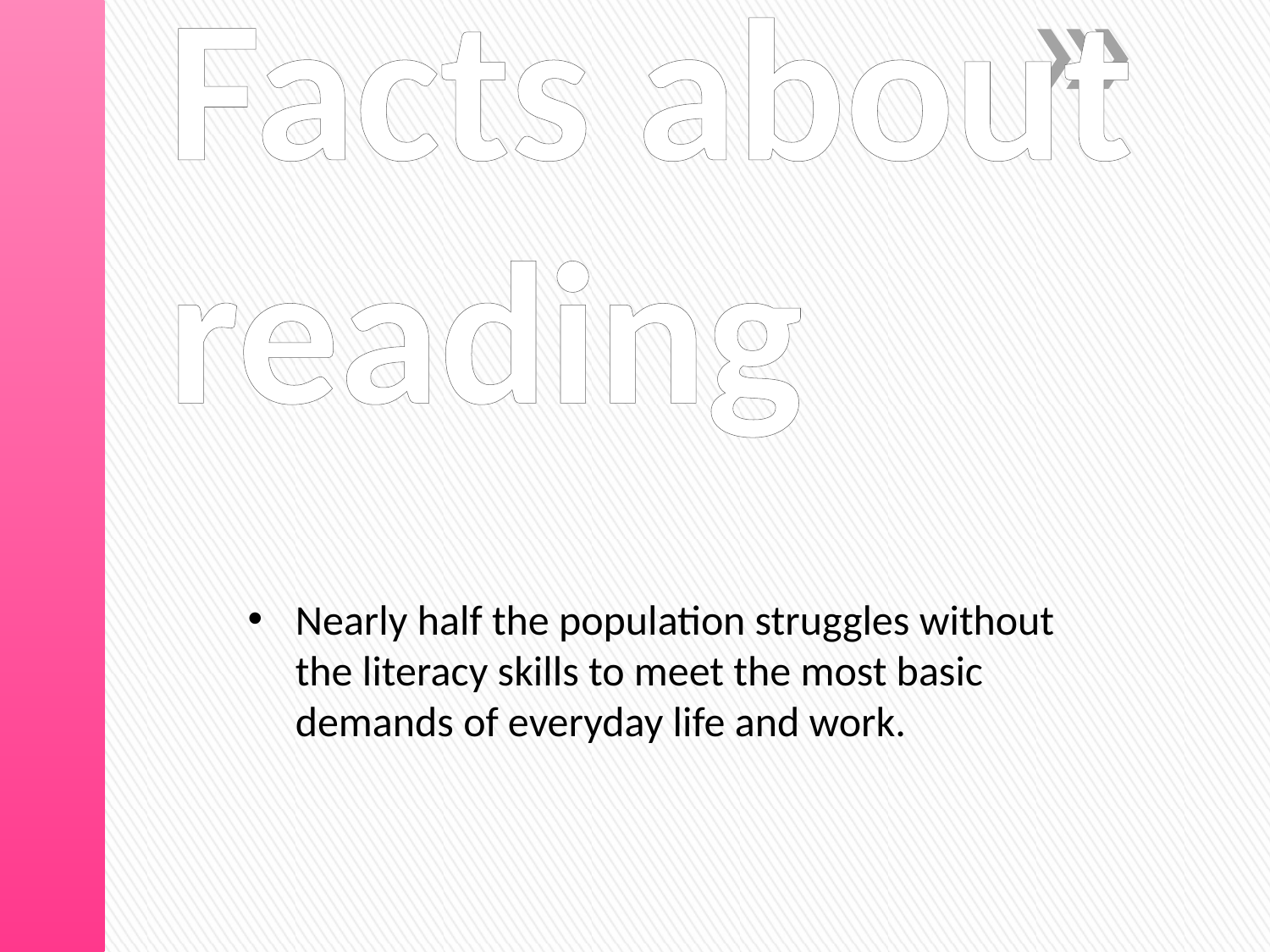

# Facts about reading
Nearly half the population struggles without the literacy skills to meet the most basic demands of everyday life and work.